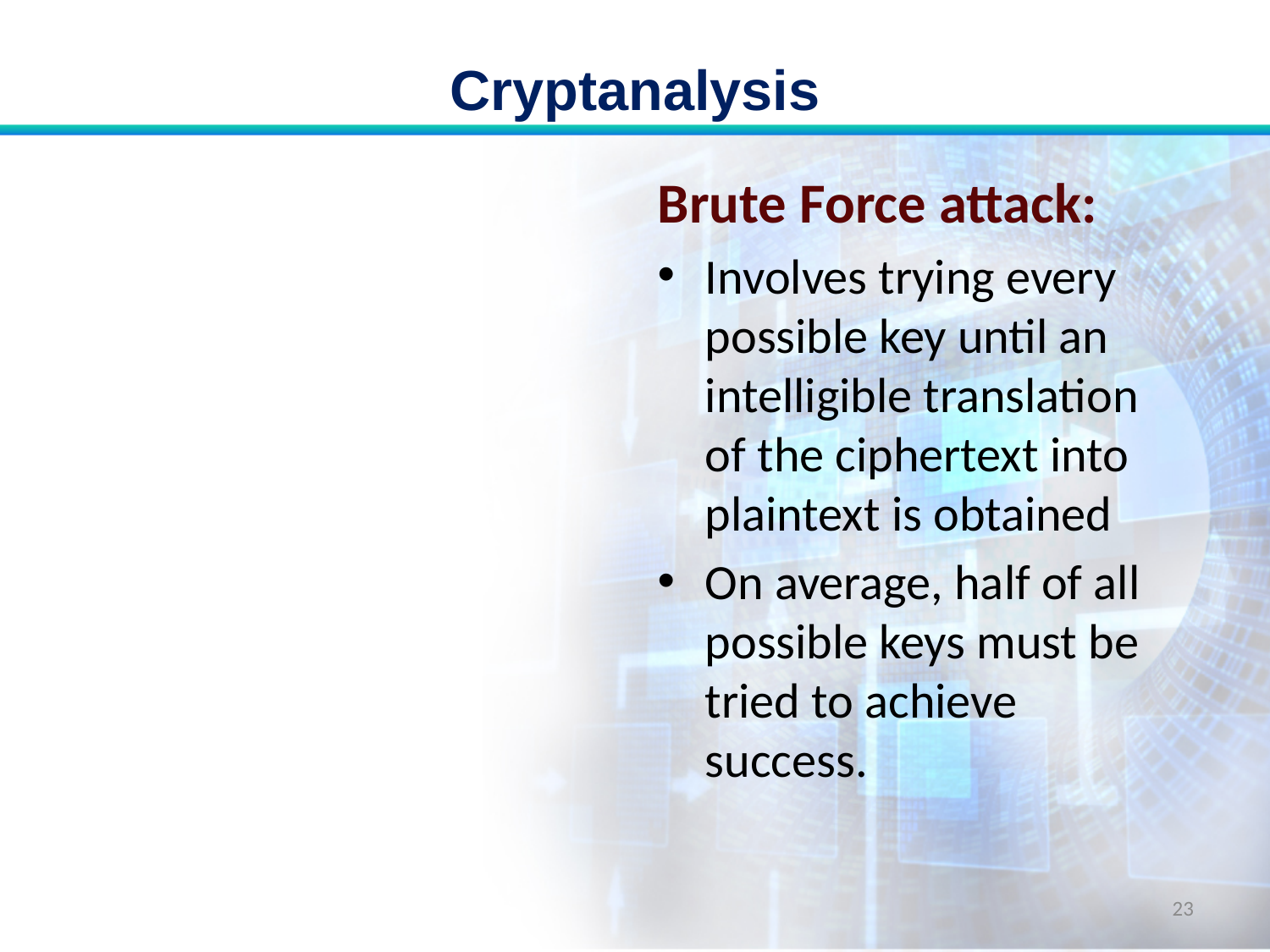

# Cryptanalysis
Brute Force attack:
Involves trying every possible key until an intelligible translation of the ciphertext into plaintext is obtained
On average, half of all possible keys must be tried to achieve success.

23